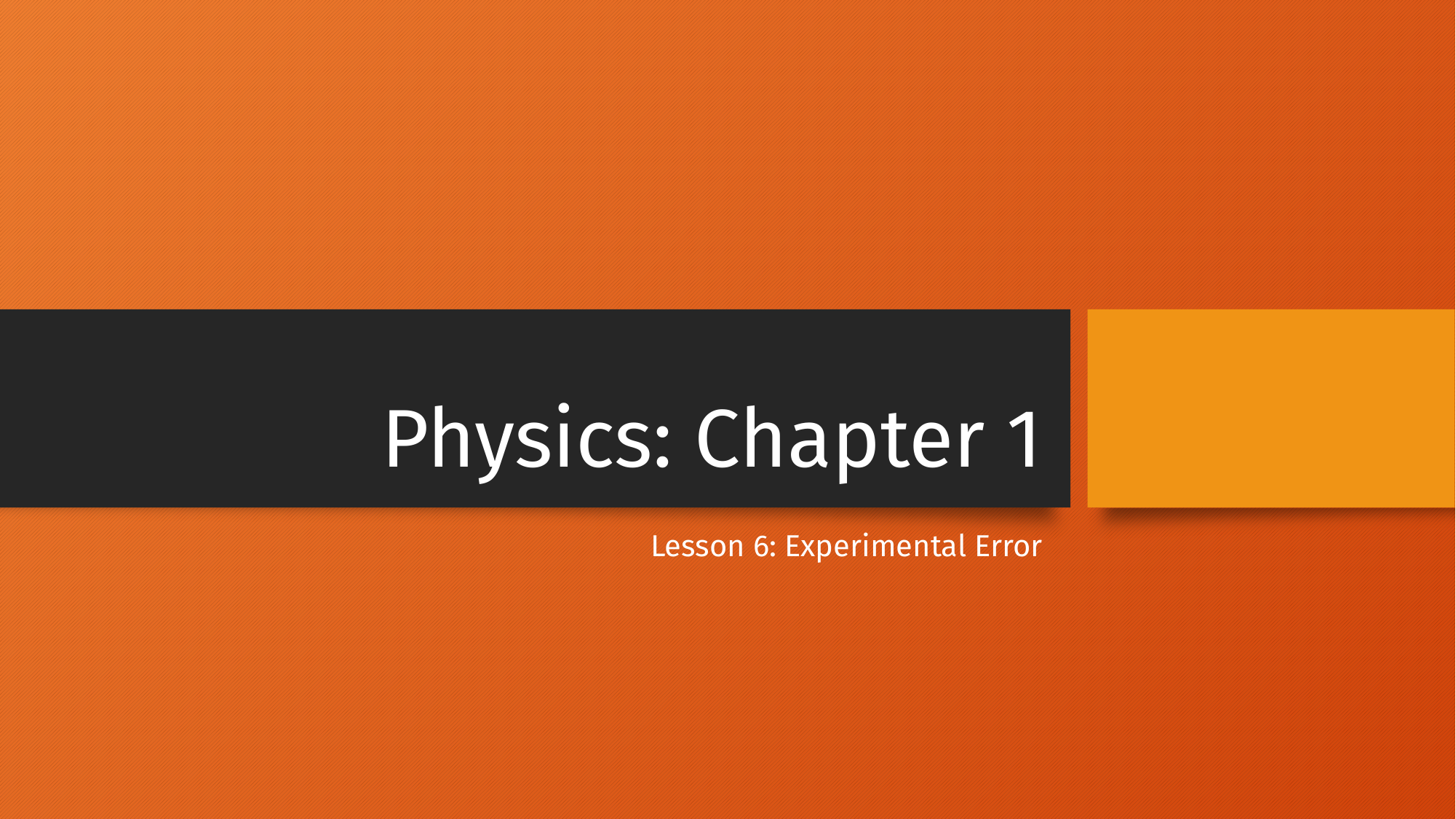

# Physics: Chapter 1
Lesson 6: Experimental Error